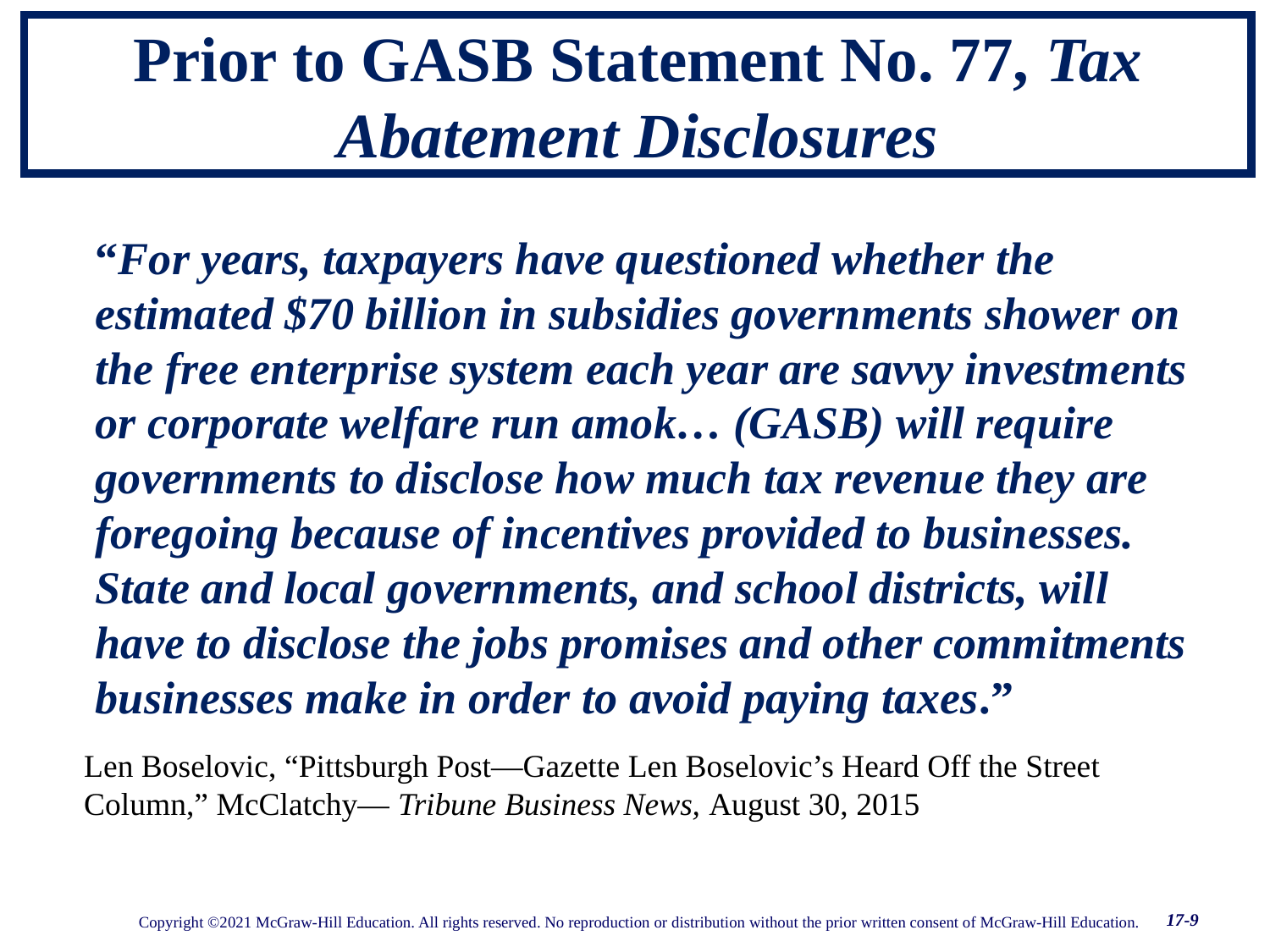

# Prior to GASB Statement No. 77, Tax Abatement Disclosures
“For years, taxpayers have questioned whether the estimated $70 billion in subsidies governments shower on the free enterprise system each year are savvy investments or corporate welfare run amok… (GASB) will require governments to disclose how much tax revenue they are foregoing because of incentives provided to businesses. State and local governments, and school districts, will have to disclose the jobs promises and other commitments businesses make in order to avoid paying taxes.”

Len Boselovic, “Pittsburgh Post—Gazette Len Boselovic’s Heard Off the Street Column,” McClatchy— Tribune Business News, August 30, 2015
17-9
Copyright ©2021 McGraw-Hill Education. All rights reserved. No reproduction or distribution without the prior written consent of McGraw-Hill Education.